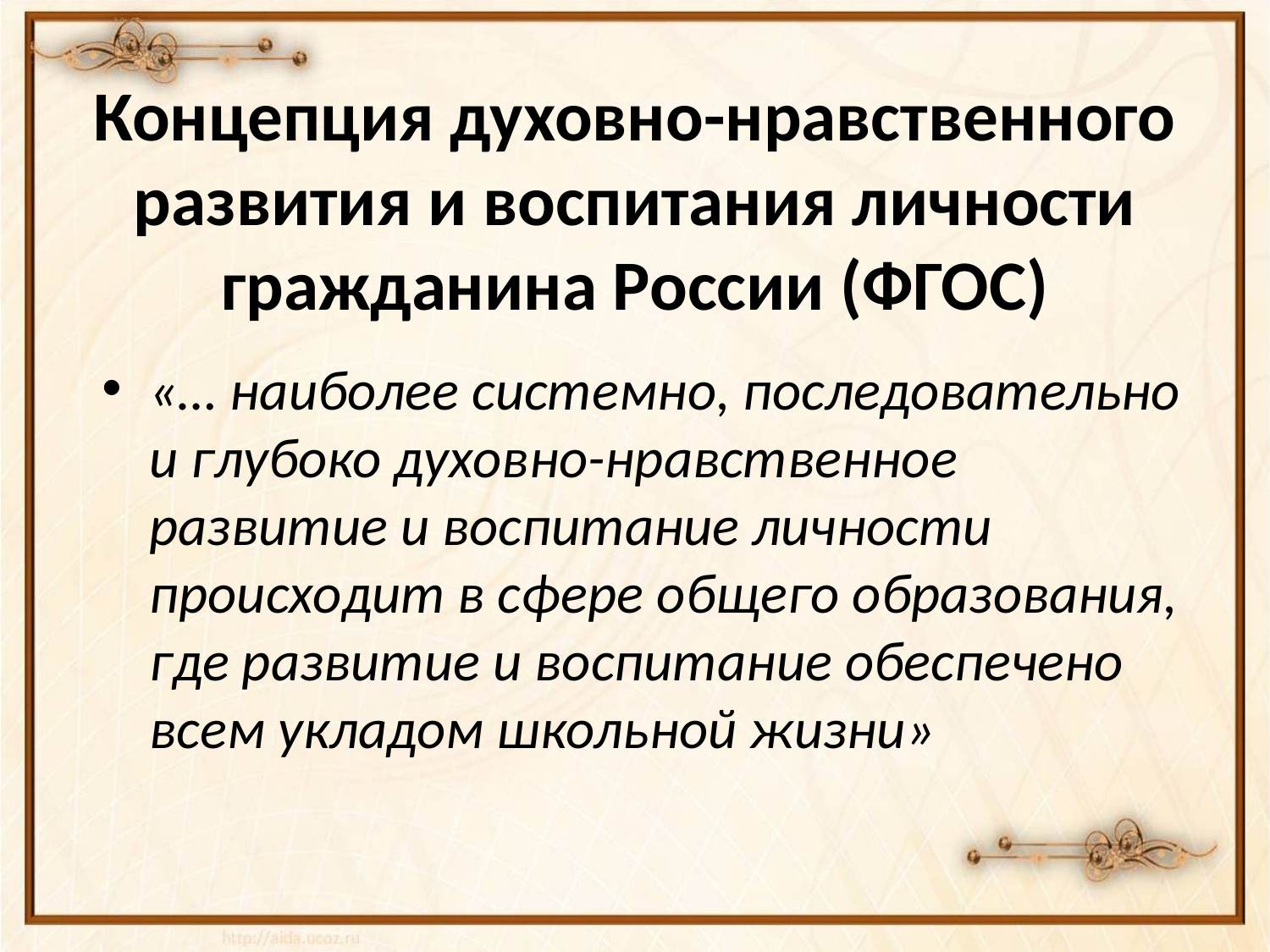

# Концепция духовно-нравственного развития и воспитания личности гражданина России (ФГОС)
«… наиболее системно, последовательно и глубоко духовно-нравственное развитие и воспитание личности происходит в сфере общего образования, где развитие и воспитание обеспечено всем укладом школьной жизни»